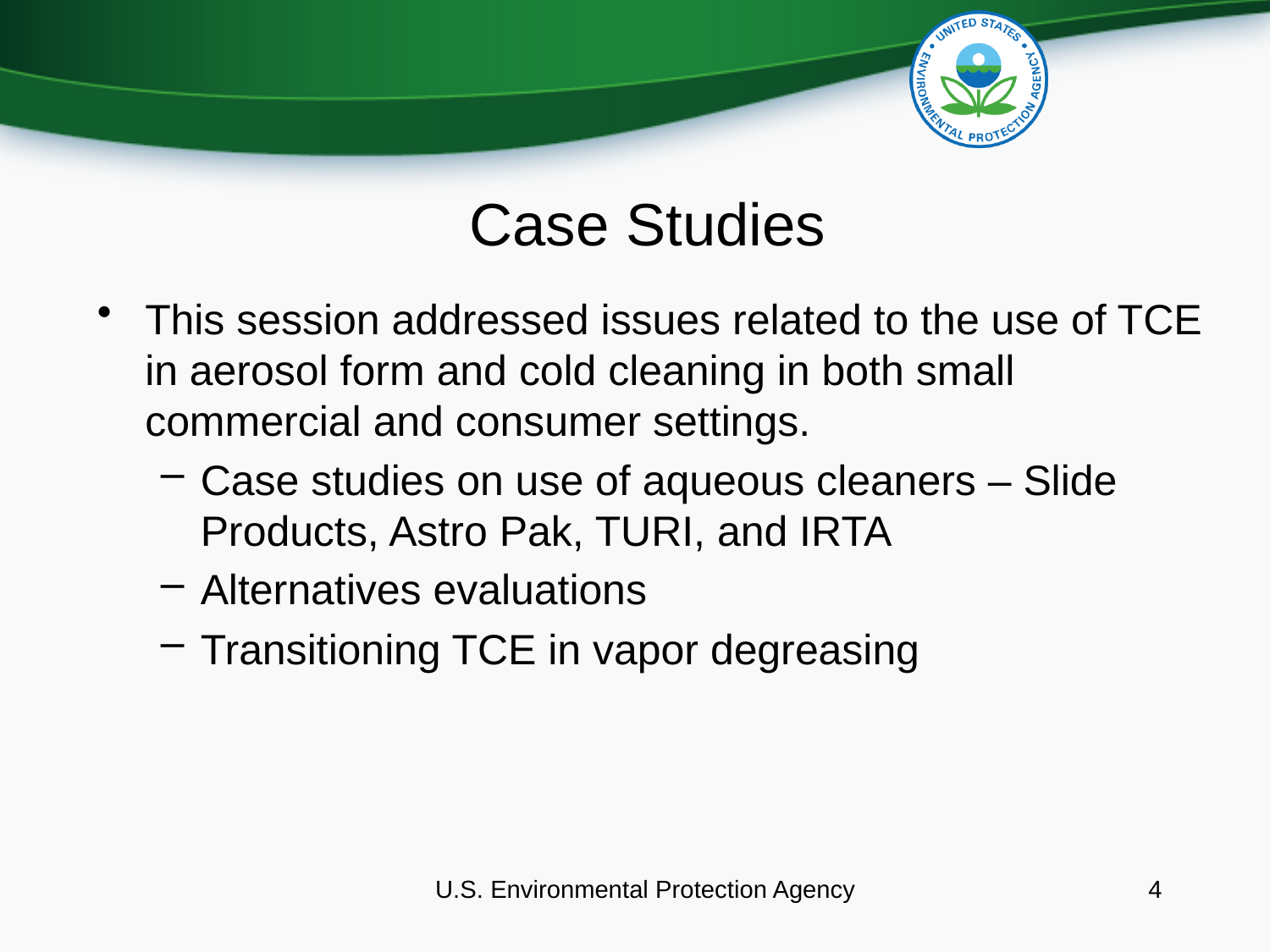

# Case Studies
This session addressed issues related to the use of TCE in aerosol form and cold cleaning in both small commercial and consumer settings.
Case studies on use of aqueous cleaners – Slide Products, Astro Pak, TURI, and IRTA
Alternatives evaluations
Transitioning TCE in vapor degreasing

U.S. Environmental Protection Agency
4